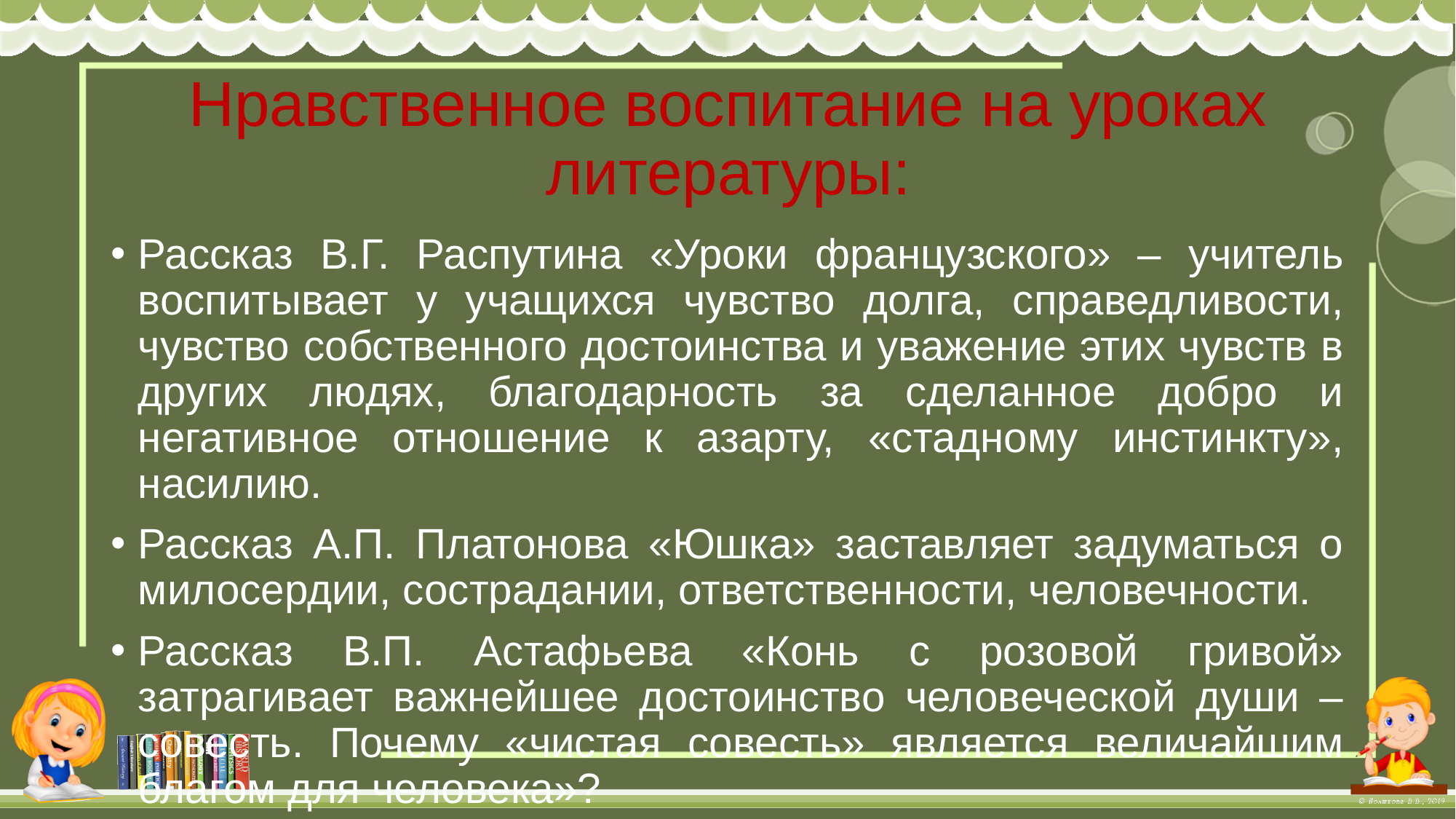

# Нравственное воспитание на уроках литературы:
Рассказ В.Г. Распутина «Уроки французского» – учитель воспитывает у учащихся чувство долга, справедливости, чувство собственного достоинства и уважение этих чувств в других людях, благодарность за сделанное добро и негативное отношение к азарту, «стадному инстинкту», насилию.
Рассказ А.П. Платонова «Юшка» заставляет задуматься о милосердии, сострадании, ответственности, человечности.
Рассказ В.П. Астафьева «Конь с розовой гривой» затрагивает важнейшее достоинство человеческой души – совесть. Почему «чистая совесть» является величайшим благом для человека»?